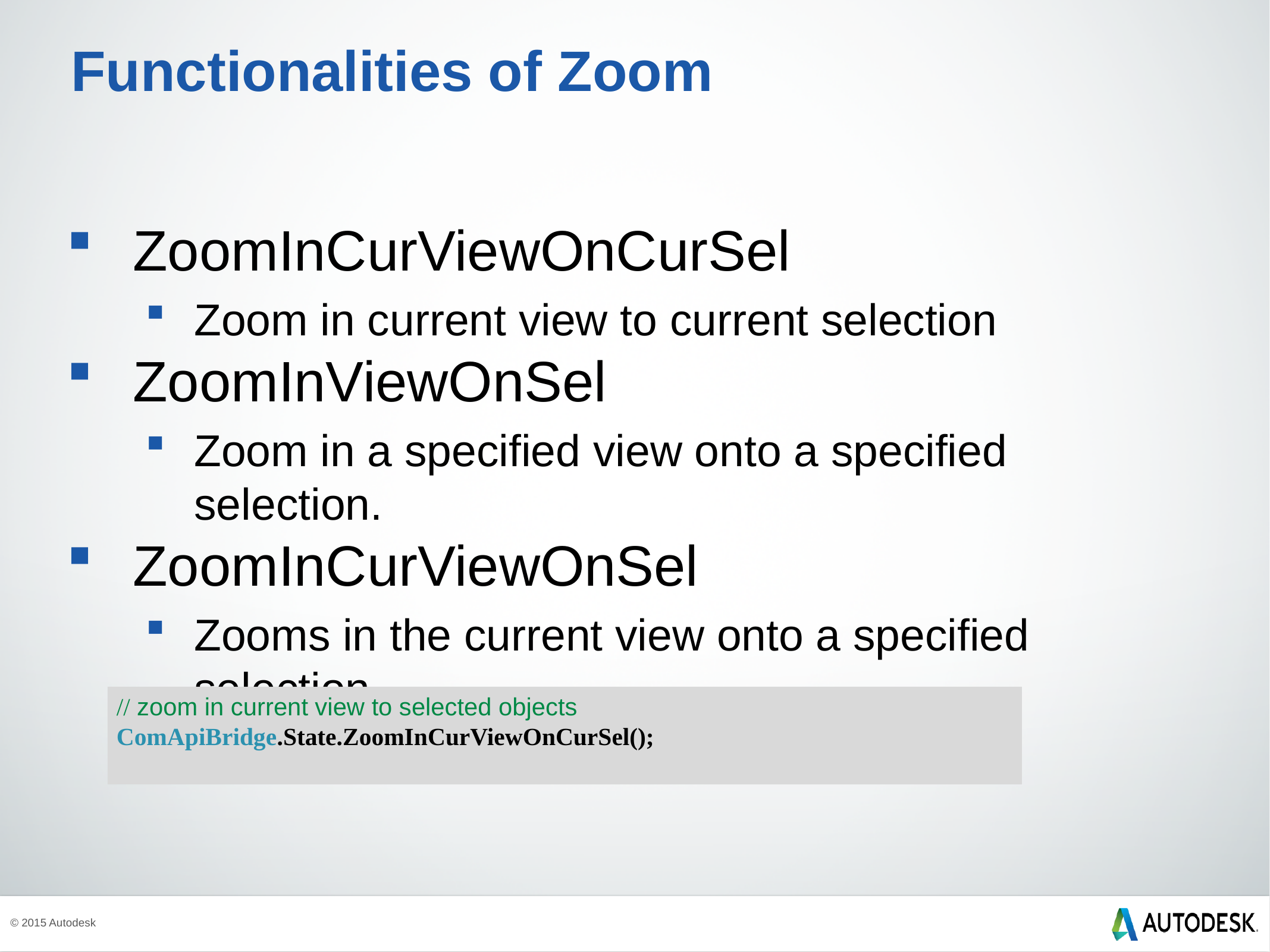

# Functionalities of Zoom
ZoomInCurViewOnCurSel
Zoom in current view to current selection
ZoomInViewOnSel
Zoom in a specified view onto a specified selection.
ZoomInCurViewOnSel
Zooms in the current view onto a specified selection

// zoom in current view to selected objects
ComApiBridge.State.ZoomInCurViewOnCurSel();